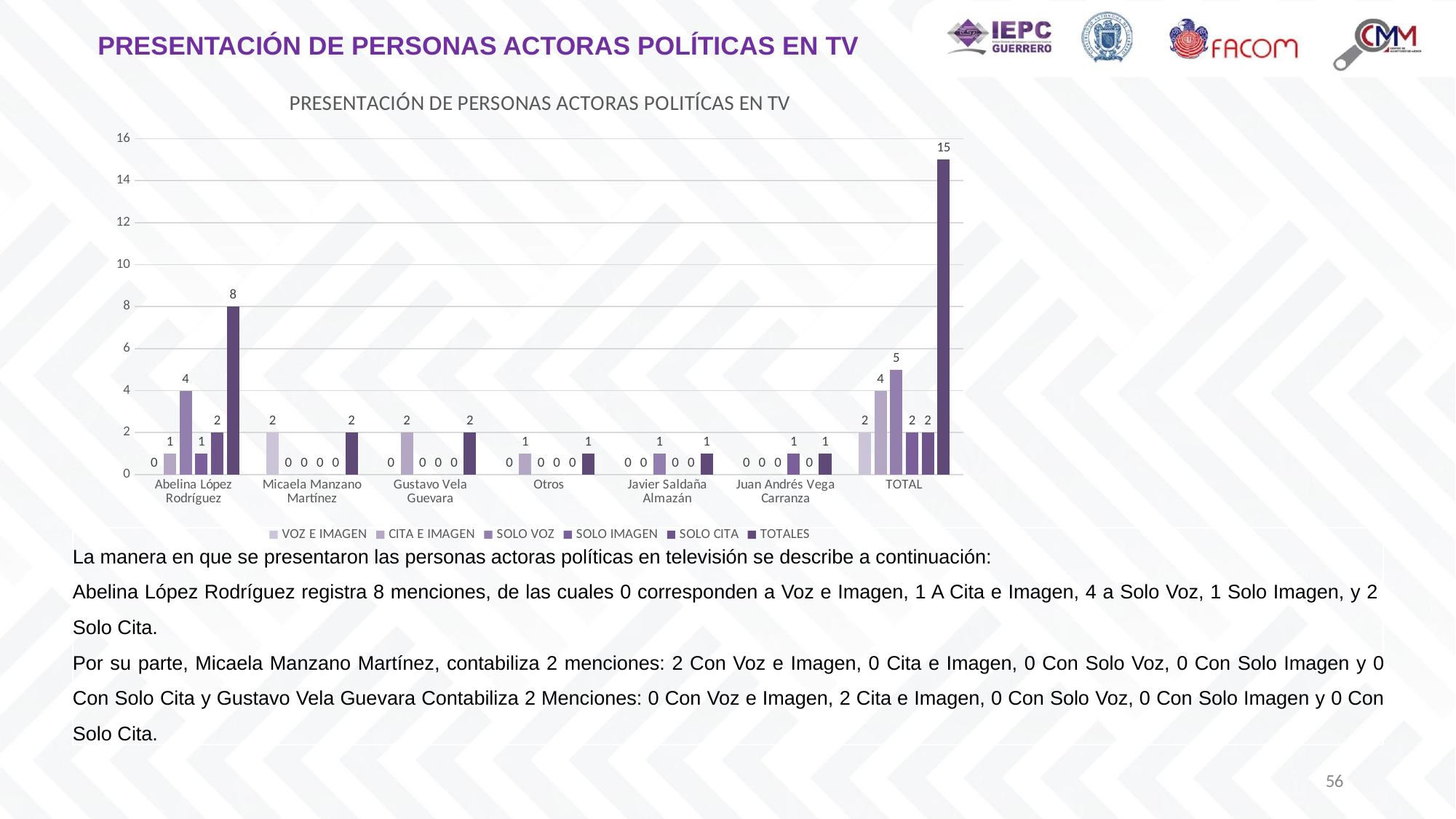

PRESENTACIÓN DE PERSONAS ACTORAS POLÍTICAS EN TV

### Chart: PRESENTACIÓN DE PERSONAS ACTORAS POLITÍCAS EN TV

| Category | VOZ E IMAGEN | CITA E IMAGEN | SOLO VOZ | SOLO IMAGEN | SOLO CITA | TOTALES |
|---|---|---|---|---|---|---|
| Abelina López Rodríguez | 0.0 | 1.0 | 4.0 | 1.0 | 2.0 | 8.0 |
| Micaela Manzano Martínez | 2.0 | 0.0 | 0.0 | 0.0 | 0.0 | 2.0 |
| Gustavo Vela Guevara | 0.0 | 2.0 | 0.0 | 0.0 | 0.0 | 2.0 |
| Otros | 0.0 | 1.0 | 0.0 | 0.0 | 0.0 | 1.0 |
| Javier Saldaña Almazán | 0.0 | 0.0 | 1.0 | 0.0 | 0.0 | 1.0 |
| Juan Andrés Vega Carranza | 0.0 | 0.0 | 0.0 | 1.0 | 0.0 | 1.0 |
| TOTAL | 2.0 | 4.0 | 5.0 | 2.0 | 2.0 | 15.0 |
La manera en que se presentaron las personas actoras políticas en televisión se describe a continuación:
Abelina López Rodríguez registra 8 menciones, de las cuales 0 corresponden a Voz e Imagen, 1 A Cita e Imagen, 4 a Solo Voz, 1 Solo Imagen, y 2  Solo Cita.
Por su parte, Micaela Manzano Martínez, contabiliza 2 menciones: 2 Con Voz e Imagen, 0 Cita e Imagen, 0 Con Solo Voz, 0 Con Solo Imagen y 0 Con Solo Cita y Gustavo Vela Guevara Contabiliza 2 Menciones: 0 Con Voz e Imagen, 2 Cita e Imagen, 0 Con Solo Voz, 0 Con Solo Imagen y 0 Con Solo Cita.
56